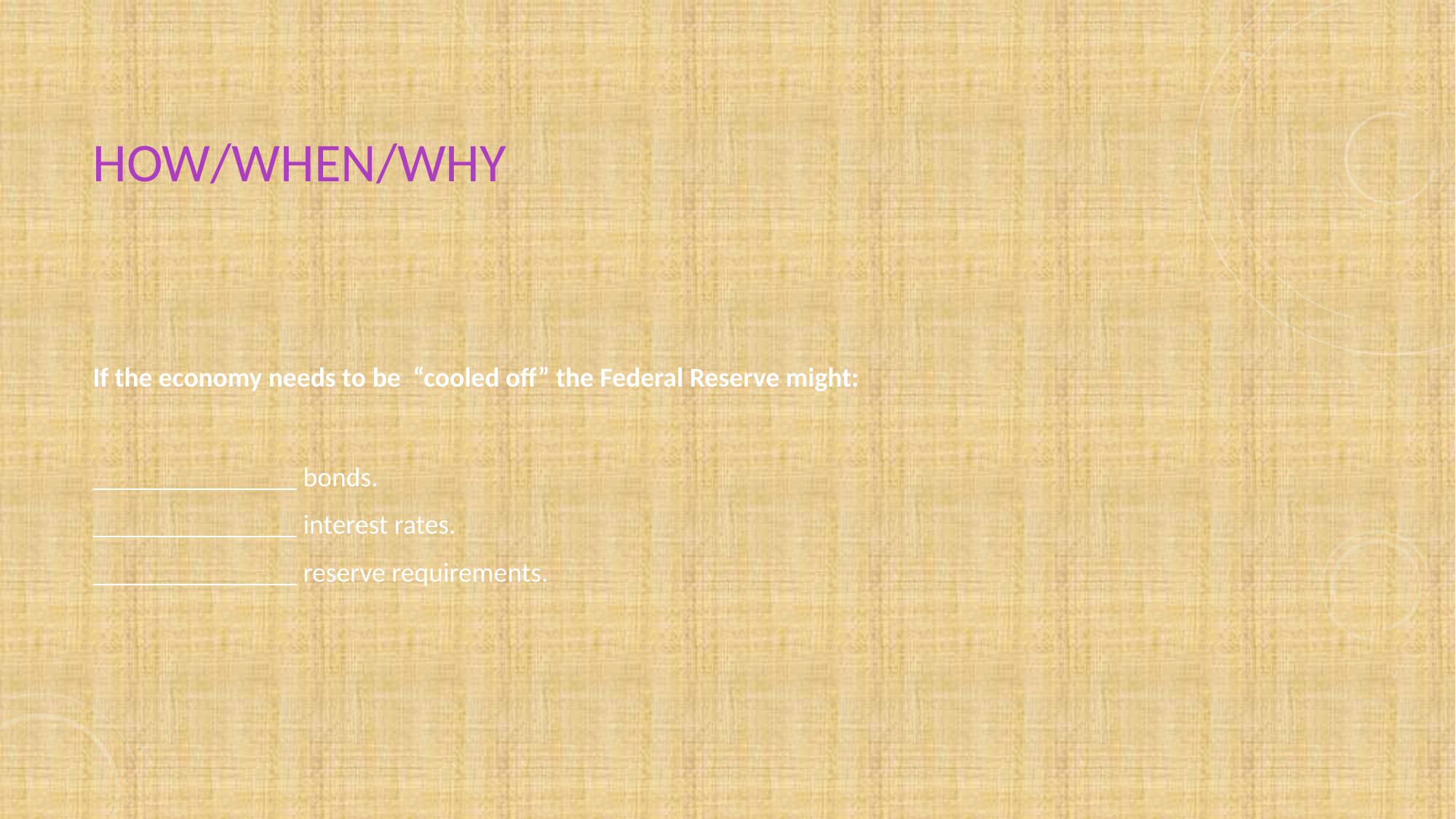

# How/When/Why
If the economy needs to be  “cooled off” the Federal Reserve might:

_______________ bonds.
_______________ interest rates.
_______________ reserve requirements.